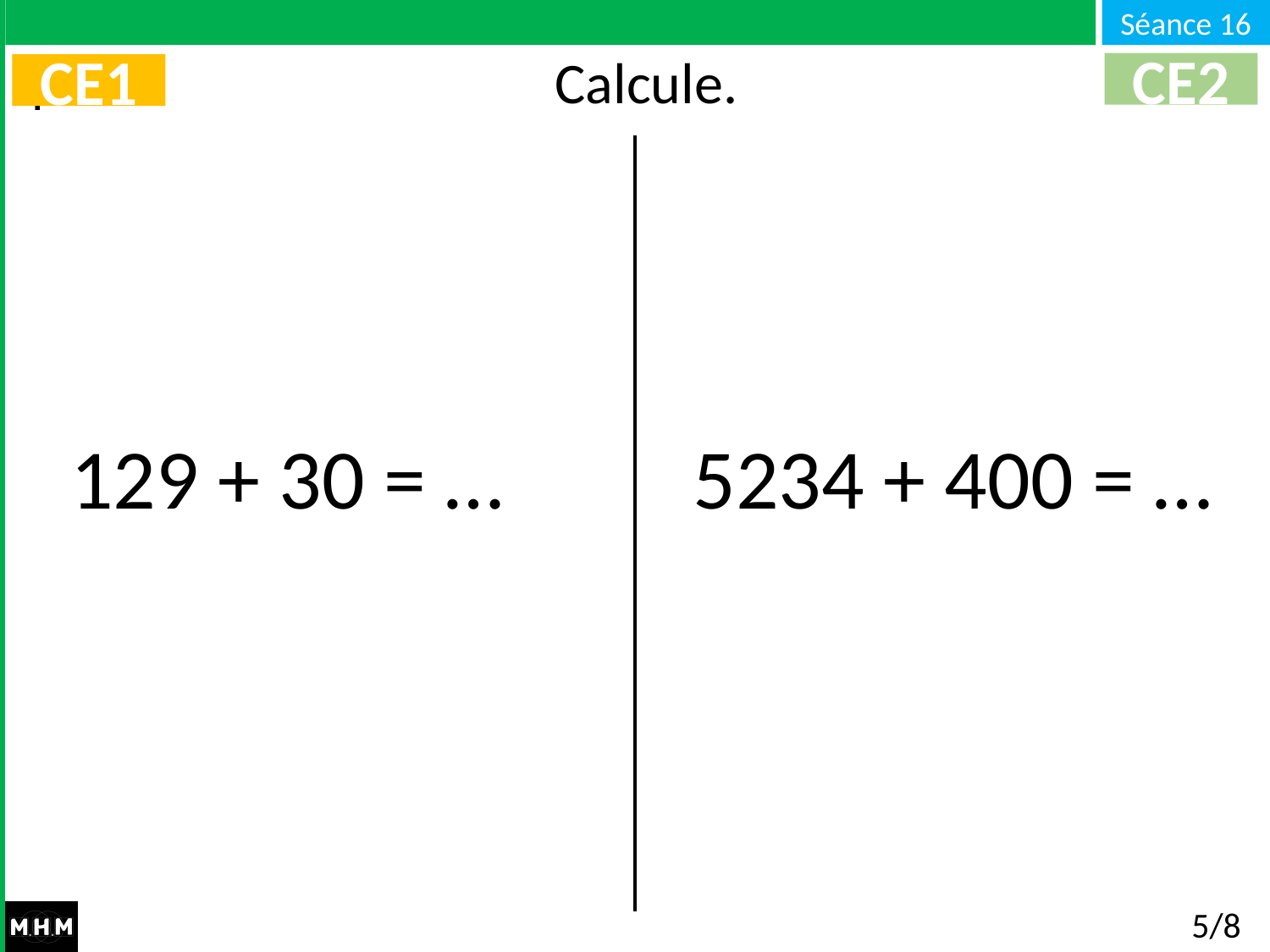

# Calcule.
CE2
CE1
129 + 30 = …
5234 + 400 = …
5/8